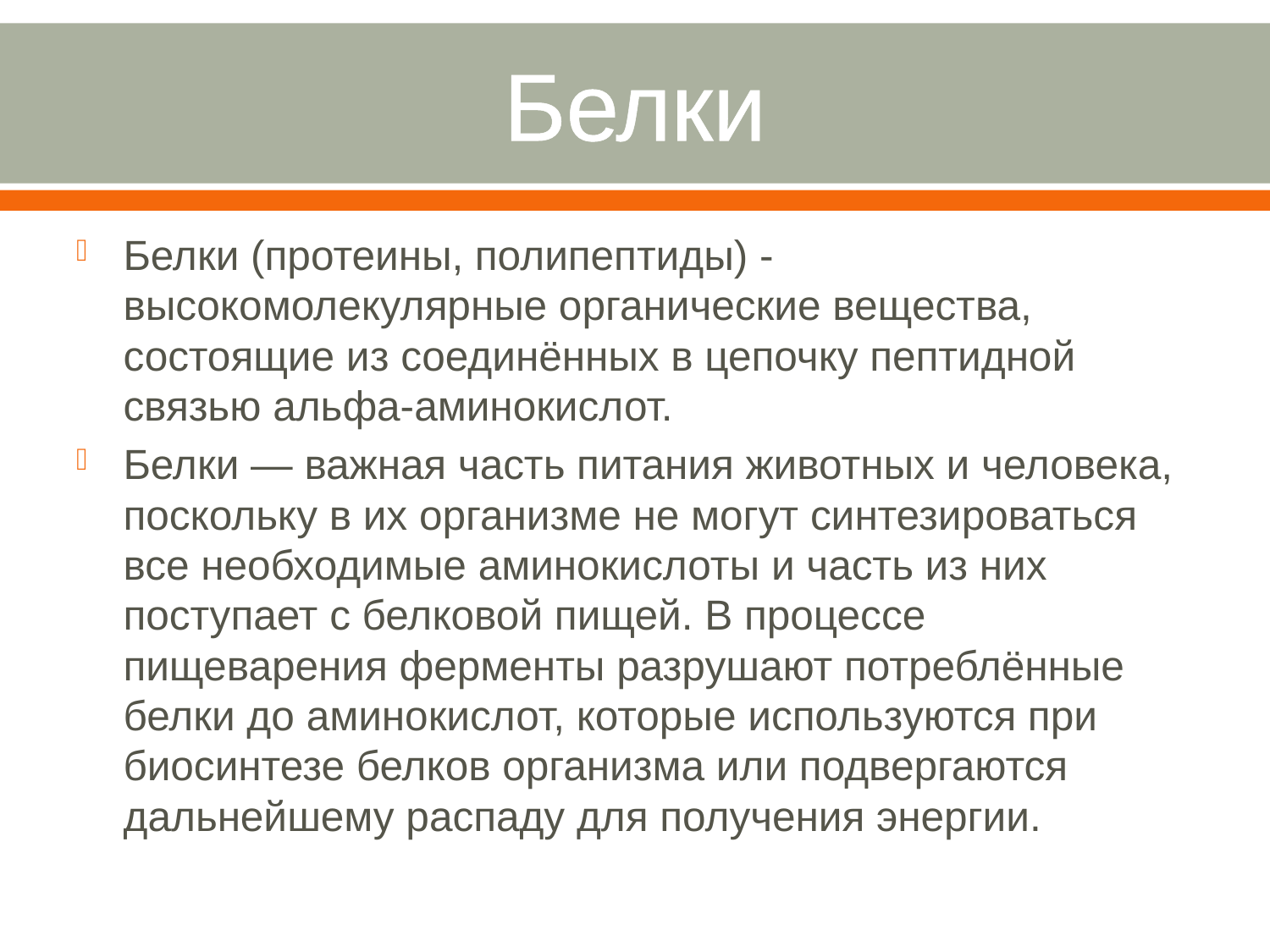

# Белки
Белки (протеины, полипептиды) -высокомолекулярные органические вещества, состоящие из соединённых в цепочку пептидной связью альфа-аминокислот.
Белки — важная часть питания животных и человека, поскольку в их организме не могут синтезироваться все необходимые аминокислоты и часть из них поступает с белковой пищей. В процессе пищеварения ферменты разрушают потреблённые белки до аминокислот, которые используются при биосинтезе белков организма или подвергаются дальнейшему распаду для получения энергии.